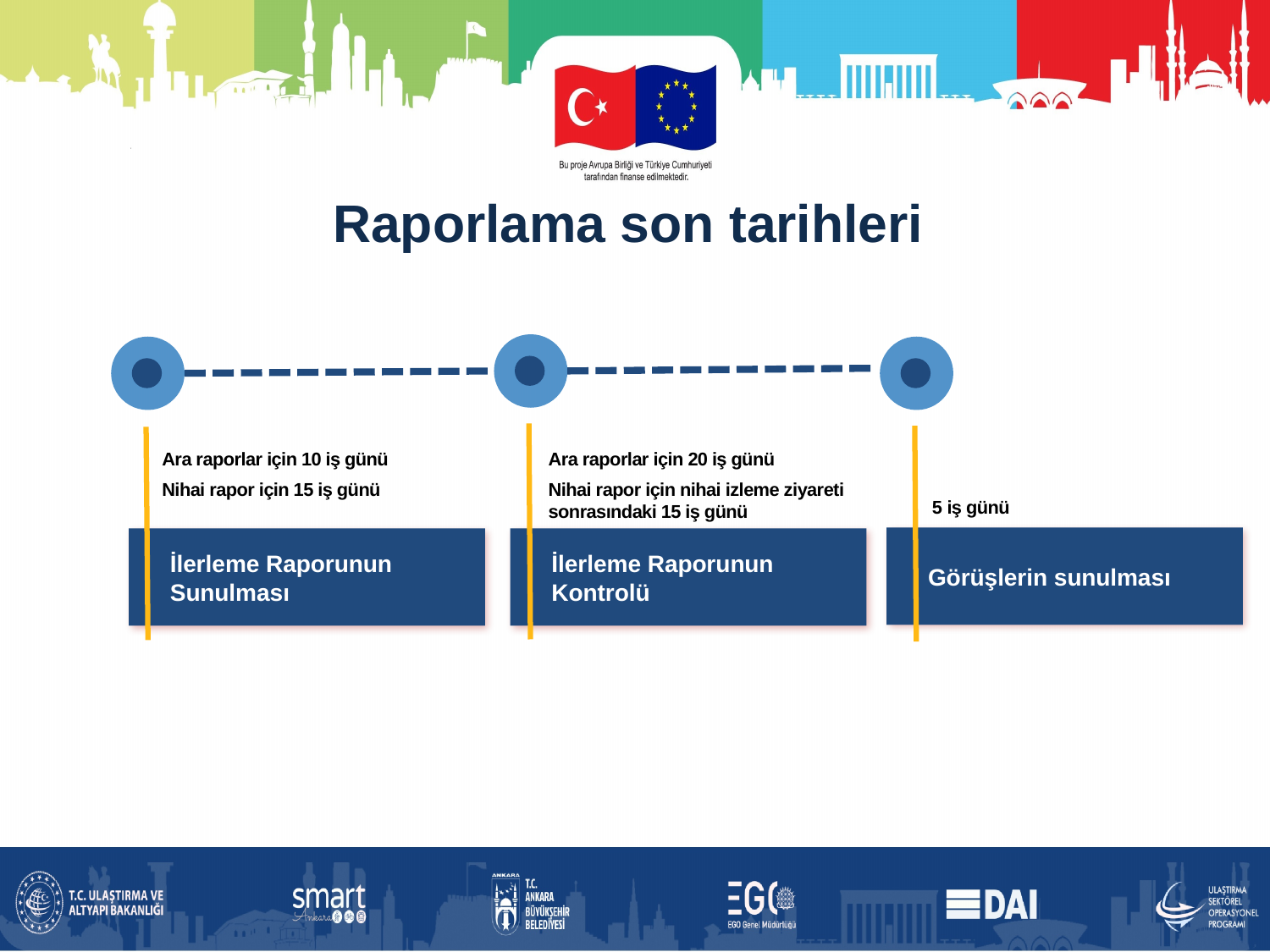

Raporlama son tarihleri

Ara raporlar için 20 iş günü
Nihai rapor için nihai izleme ziyareti sonrasındaki 15 iş günü
Ara raporlar için 10 iş günü
Nihai rapor için 15 iş günü

5 iş günü
Görüşlerin sunulması
İlerleme Raporunun Sunulması
İlerleme Raporunun Kontrolü